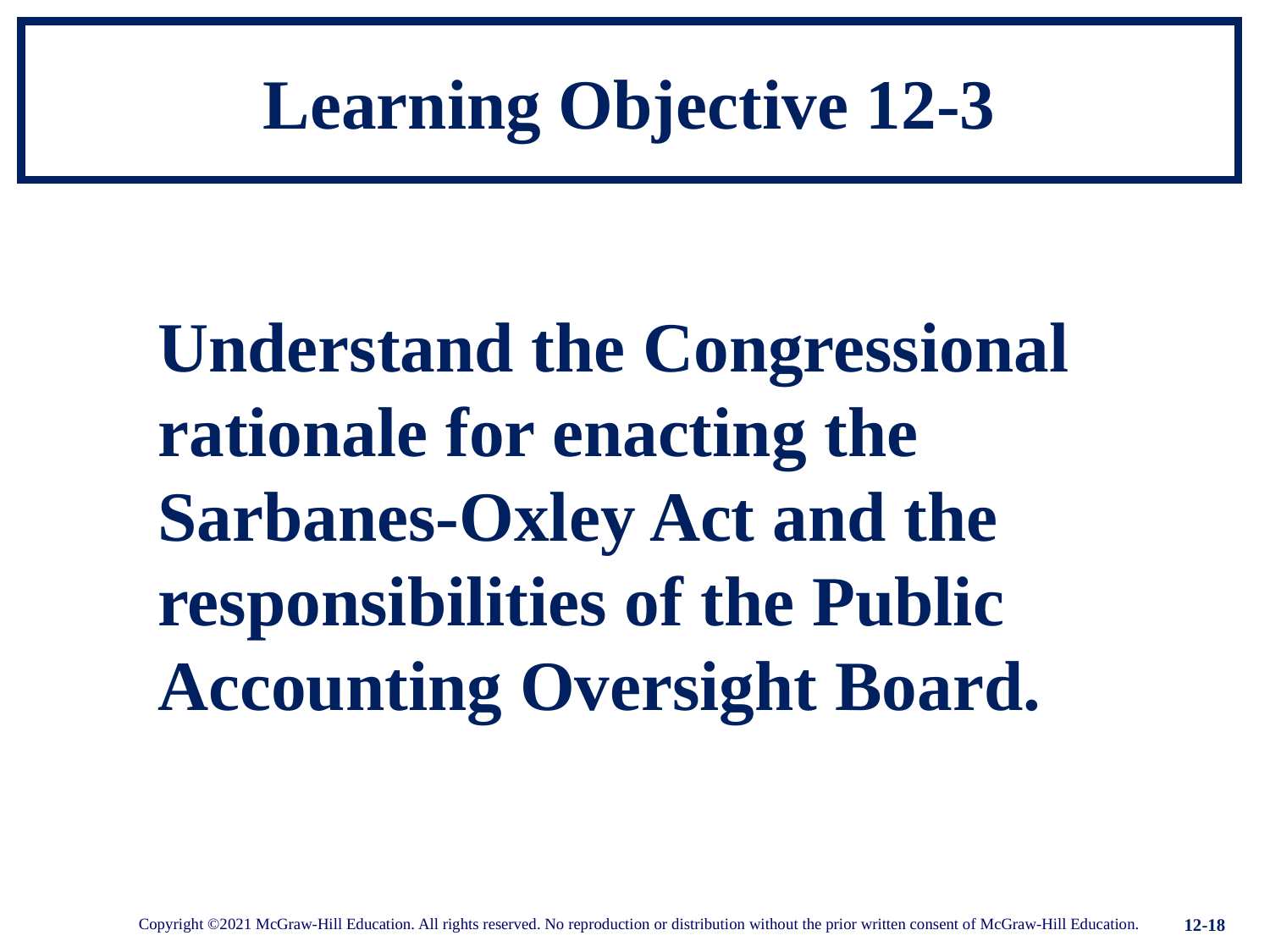

# Learning Objective 12-3
Understand the Congressional
rationale for enacting the
Sarbanes-Oxley Act and the
responsibilities of the Public
Accounting Oversight Board.
12-18
Copyright ©2021 McGraw-Hill Education. All rights reserved. No reproduction or distribution without the prior written consent of McGraw-Hill Education.